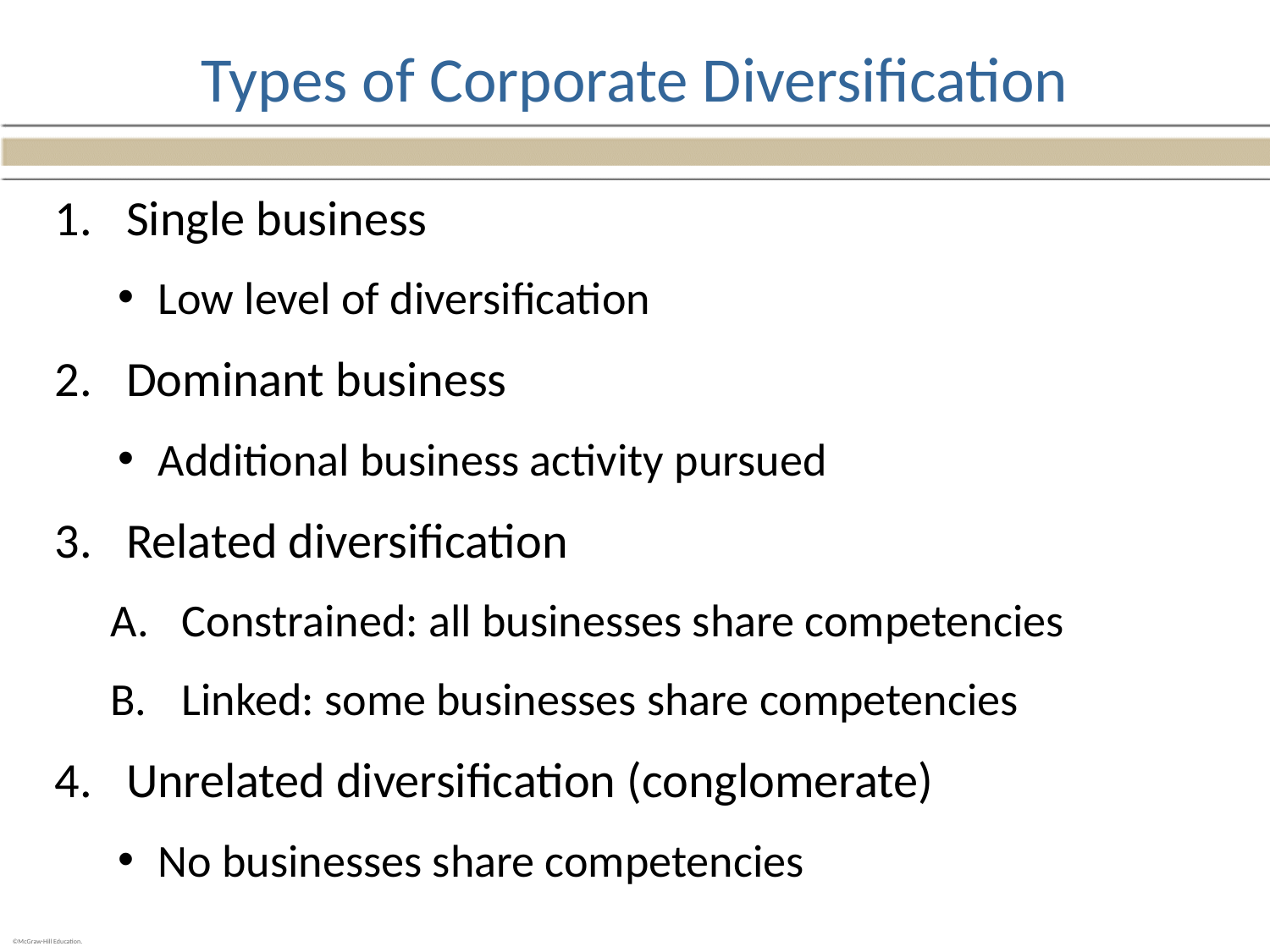

# Types of Corporate Diversification
Single business
Low level of diversification
Dominant business
Additional business activity pursued
Related diversification
Constrained: all businesses share competencies
Linked: some businesses share competencies
Unrelated diversification (conglomerate)
No businesses share competencies